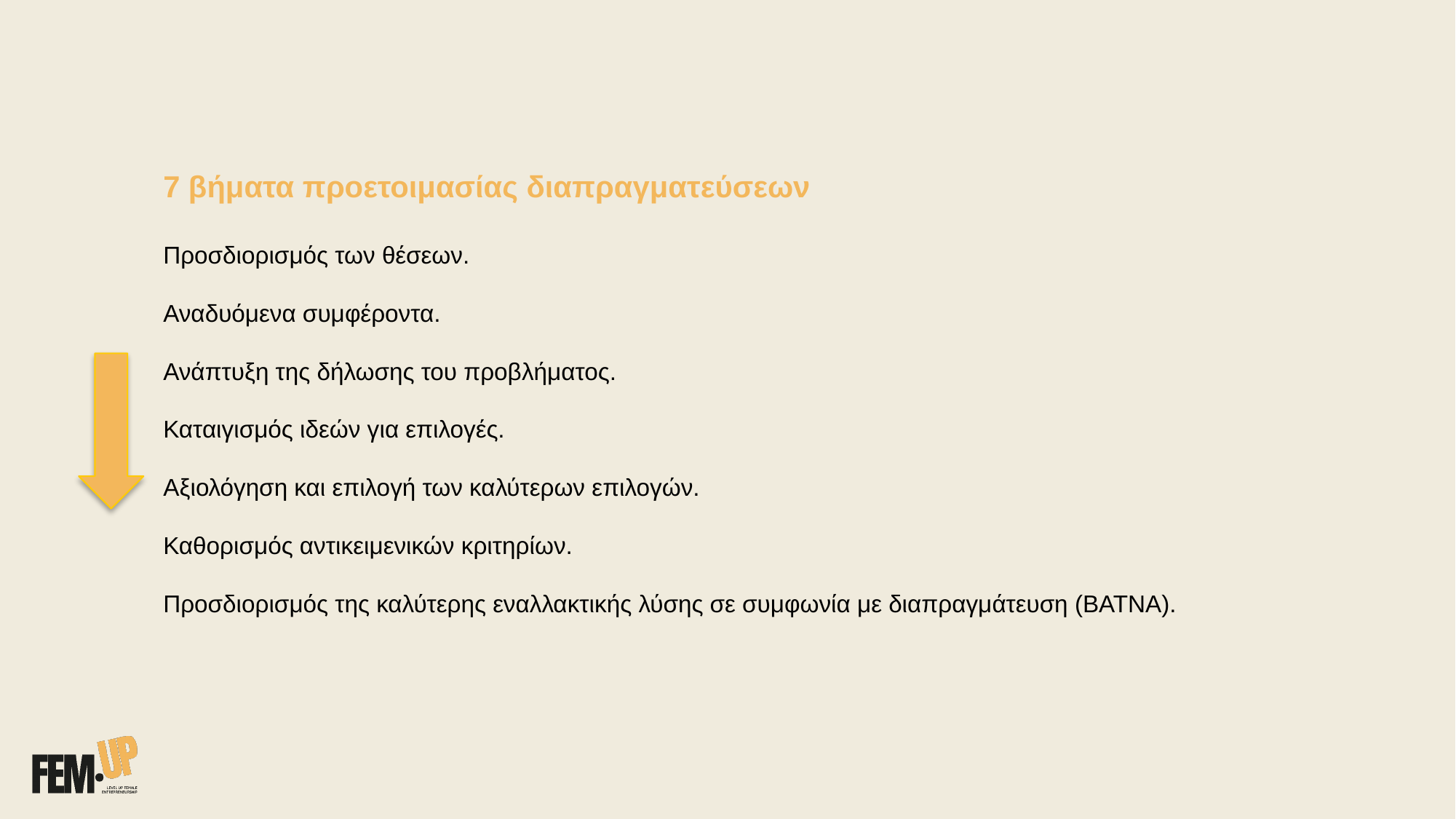

# 7 βήματα προετοιμασίας διαπραγματεύσεων Προσδιορισμός των θέσεων. Αναδυόμενα συμφέροντα. Ανάπτυξη της δήλωσης του προβλήματος. Καταιγισμός ιδεών για επιλογές. Αξιολόγηση και επιλογή των καλύτερων επιλογών. Καθορισμός αντικειμενικών κριτηρίων. Προσδιορισμός της καλύτερης εναλλακτικής λύσης σε συμφωνία με διαπραγμάτευση (BATNA).